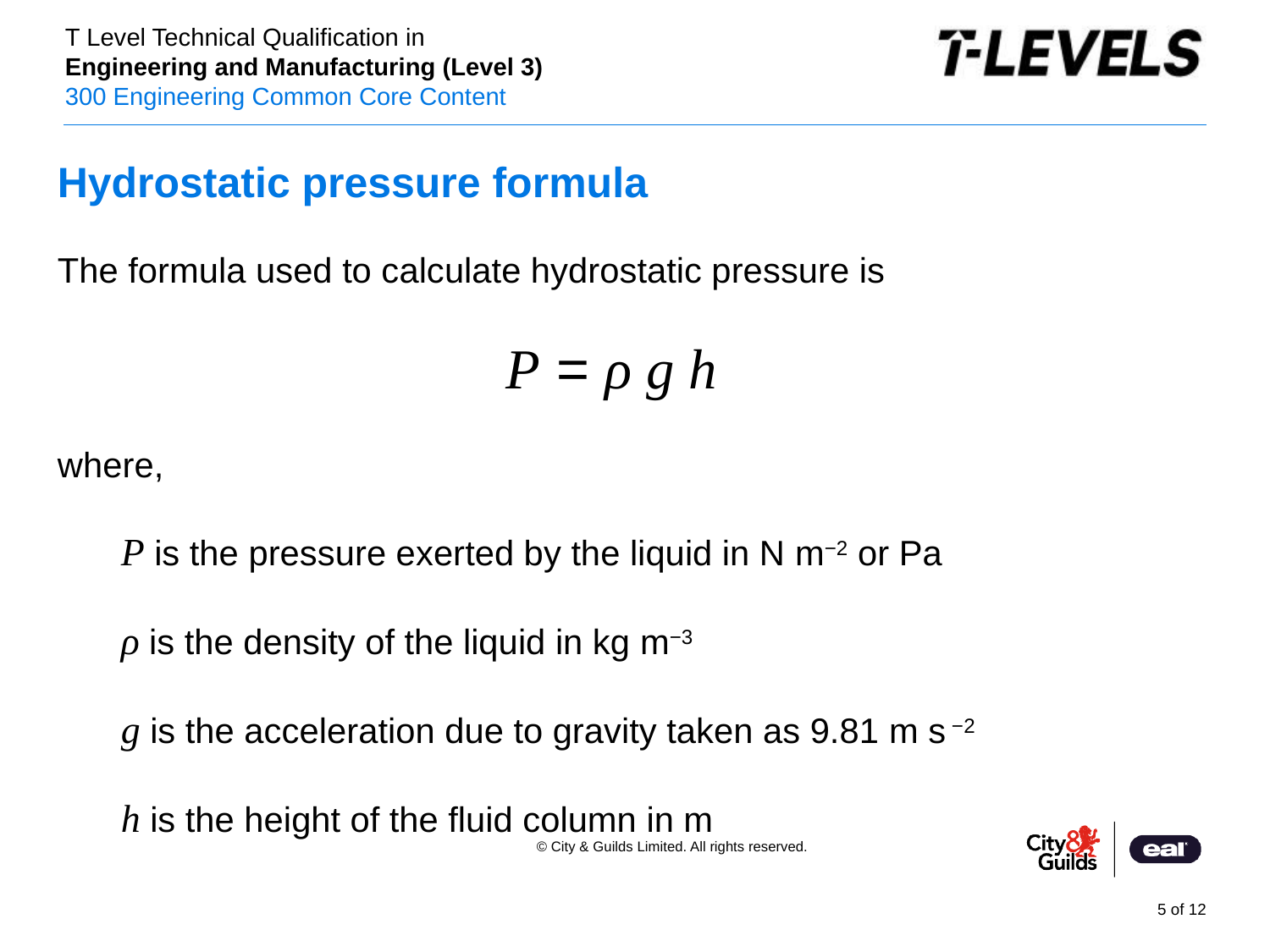

Hydrostatic pressure formula

The formula used to calculate hydrostatic pressure is

P = ρ g h

where,

P is the pressure exerted by the liquid in N m−2 or Pa

ρ is the density of the liquid in kg m−3

g is the acceleration due to gravity taken as 9.81 m s −2

h is the height of the fluid column in m